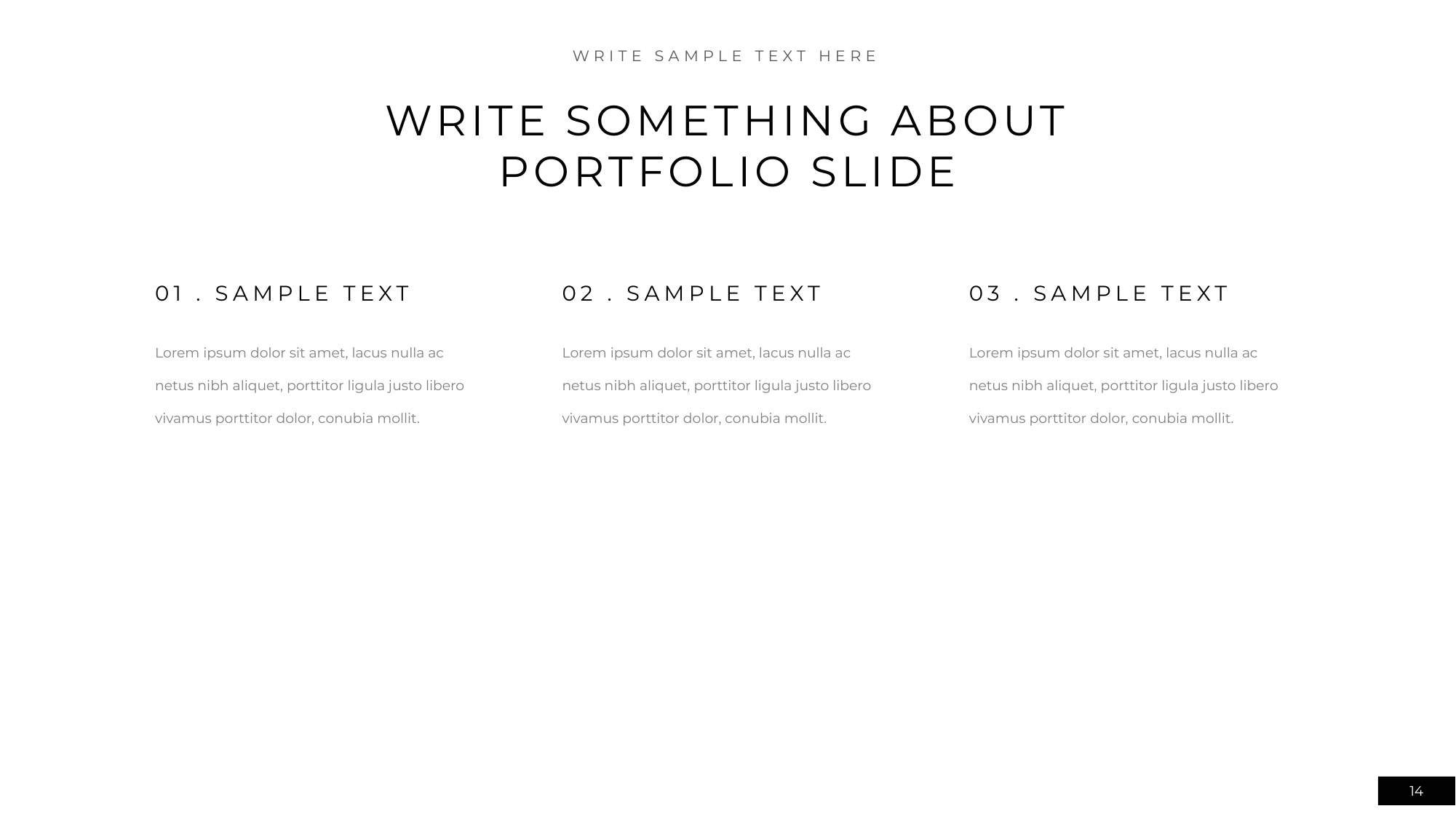

WRITE SAMPLE TEXT HERE
WRITE SOMETHING ABOUT PORTFOLIO SLIDE
01 . SAMPLE TEXT
02 . SAMPLE TEXT
03 . SAMPLE TEXT
Lorem ipsum dolor sit amet, lacus nulla ac netus nibh aliquet, porttitor ligula justo libero vivamus porttitor dolor, conubia mollit.
Lorem ipsum dolor sit amet, lacus nulla ac netus nibh aliquet, porttitor ligula justo libero vivamus porttitor dolor, conubia mollit.
Lorem ipsum dolor sit amet, lacus nulla ac netus nibh aliquet, porttitor ligula justo libero vivamus porttitor dolor, conubia mollit.

14